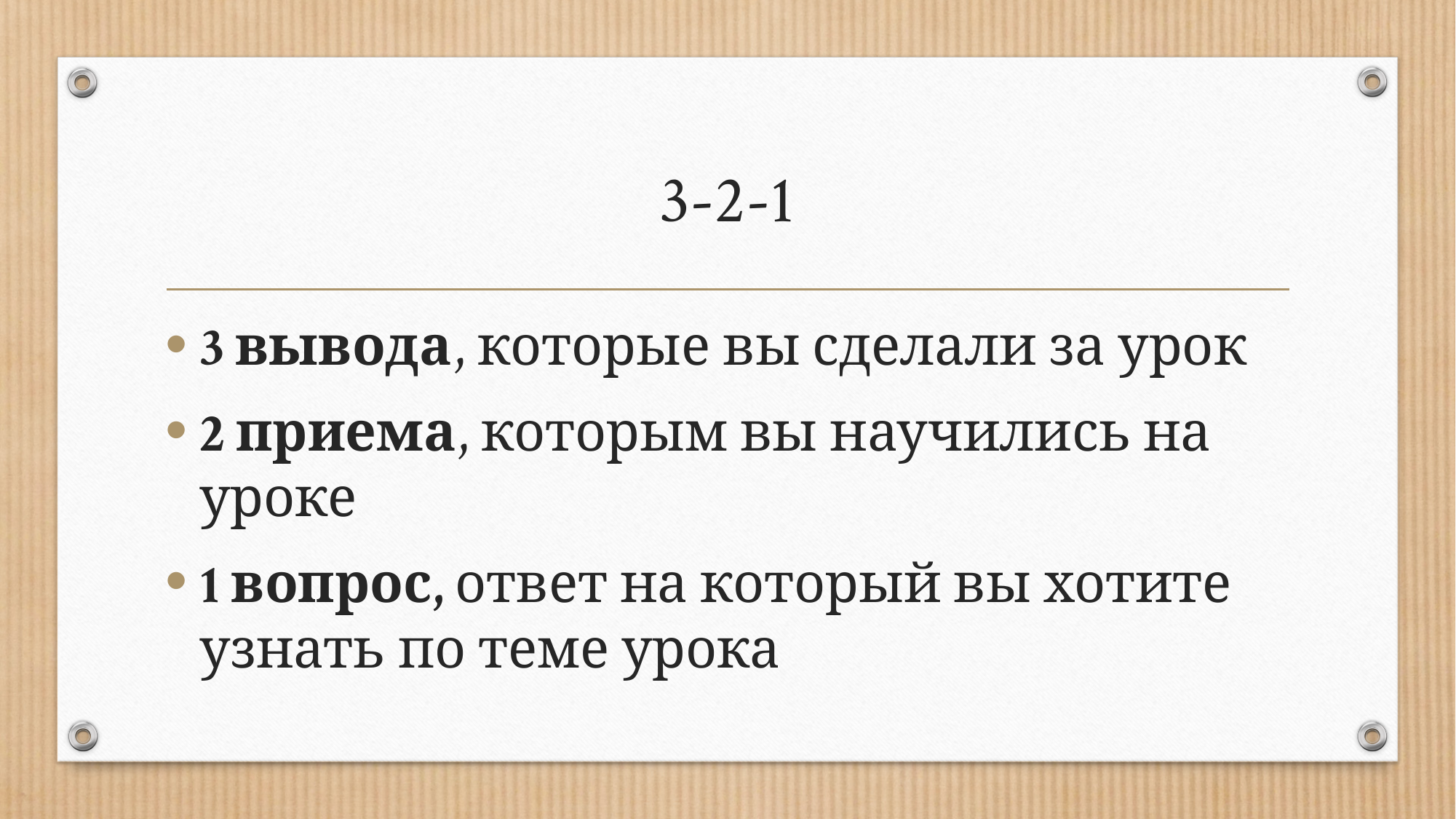

# 3-2-1
3 вывода, которые вы сделали за урок
2 приема, которым вы научились на уроке
1 вопрос, ответ на который вы хотите узнать по теме урока